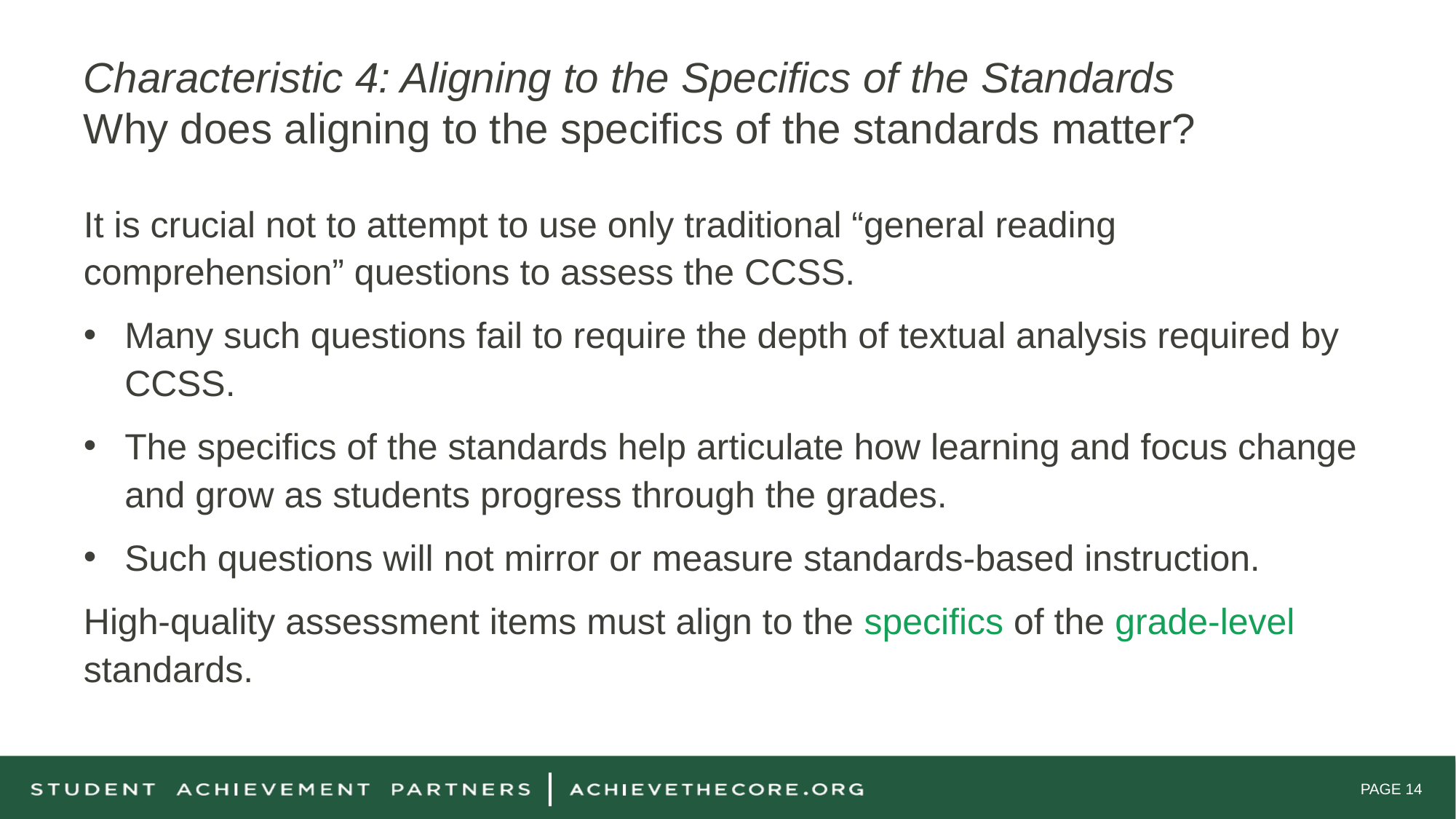

# Characteristic 4: Aligning to the Specifics of the Standards Why does aligning to the specifics of the standards matter?
It is crucial not to attempt to use only traditional “general reading comprehension” questions to assess the CCSS.
Many such questions fail to require the depth of textual analysis required by CCSS.
The specifics of the standards help articulate how learning and focus change and grow as students progress through the grades.
Such questions will not mirror or measure standards-based instruction.
High-quality assessment items must align to the specifics of the grade-level standards.